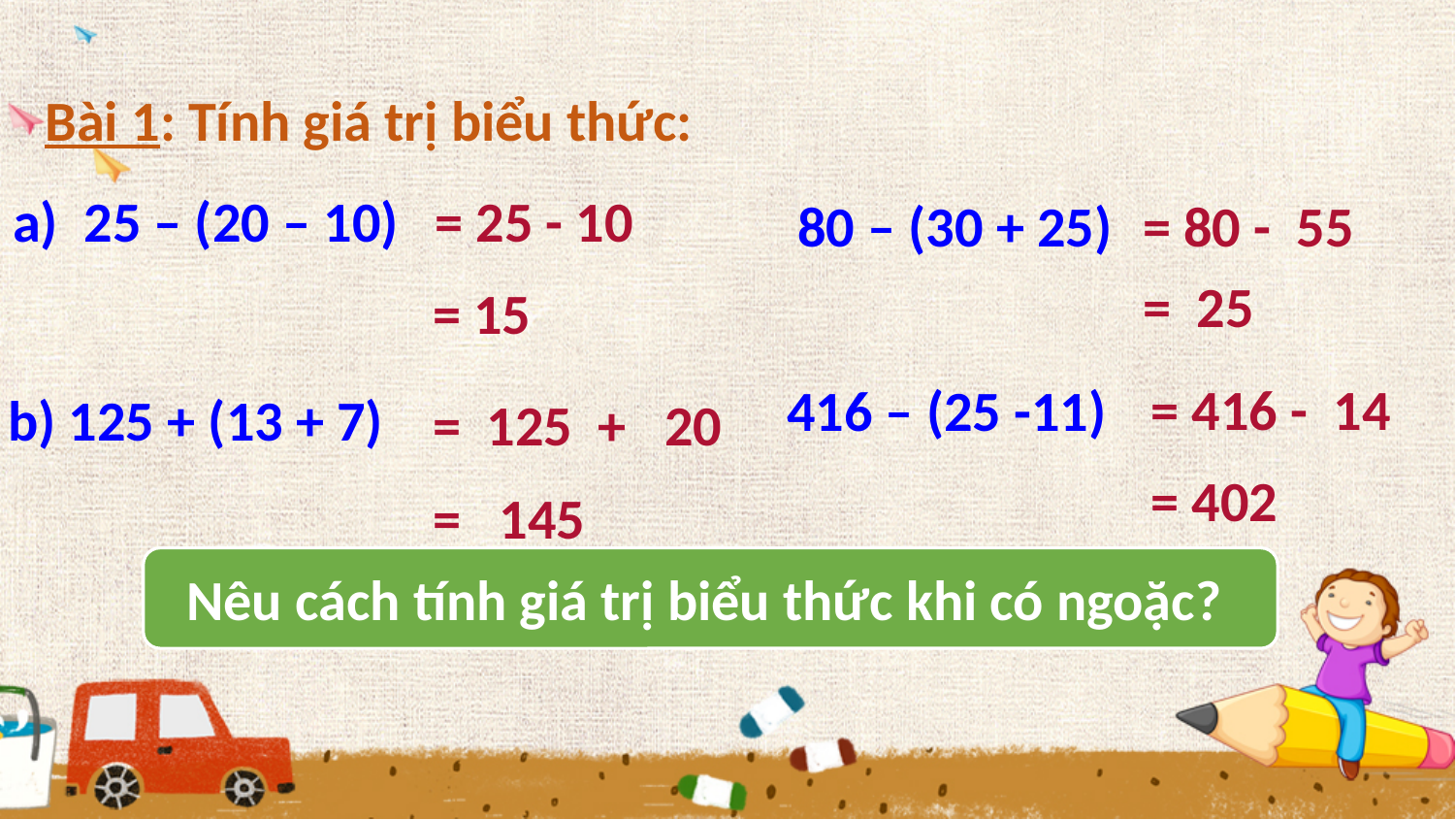

Bài 1: Tính giá trị biểu thức:
a)  25 – (20 – 10)
  = 25 - 10
 80 – (30 + 25)
= 80 -  55
=  25
= 15
= 416 -  14
416 – (25 -11)
b) 125 + (13 + 7)
=  125  +   20
= 402
=   145
Nêu cách tính giá trị biểu thức khi có ngoặc?